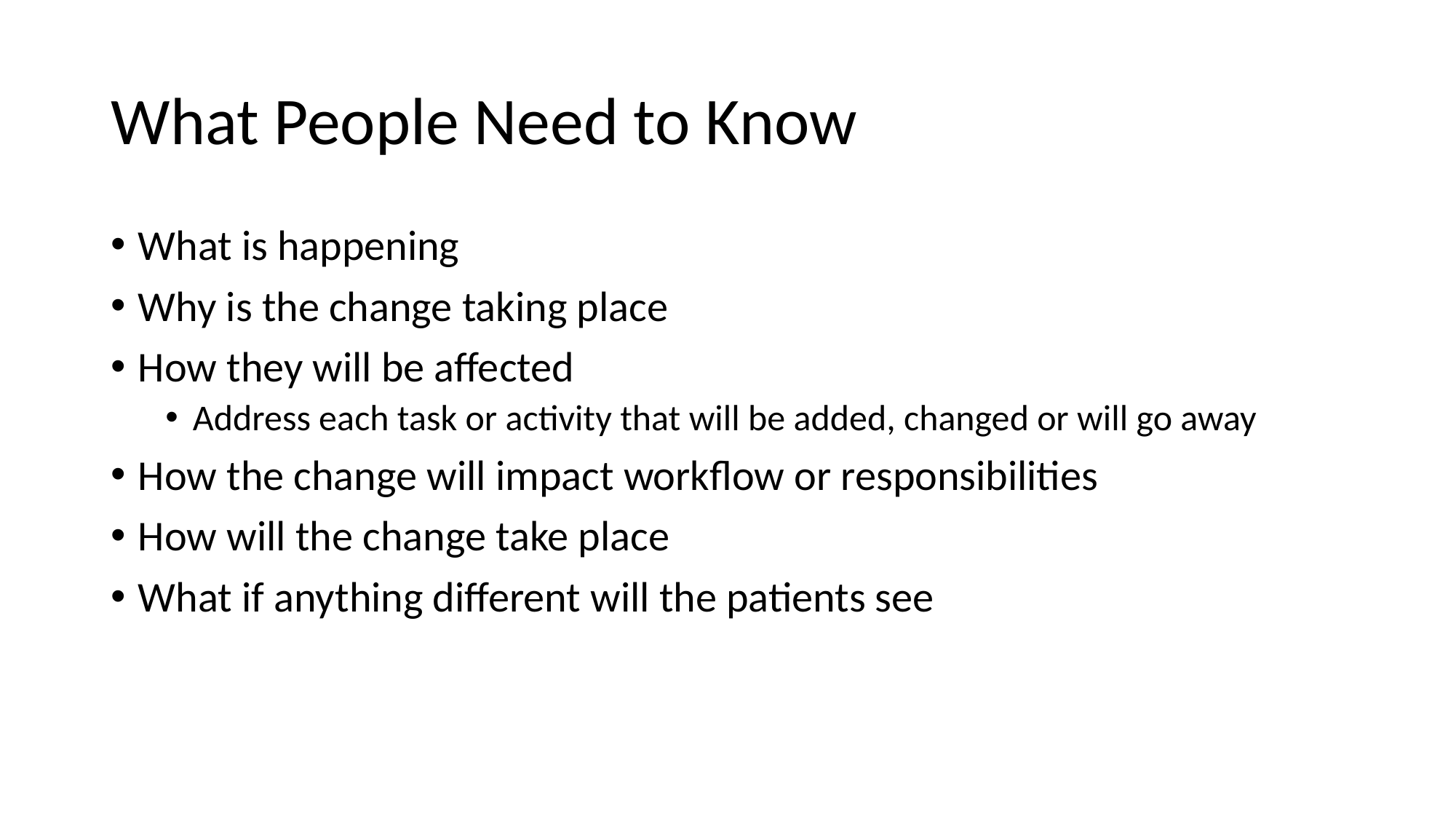

# What People Need to Know
What is happening
Why is the change taking place
How they will be affected
Address each task or activity that will be added, changed or will go away
How the change will impact workflow or responsibilities
How will the change take place
What if anything different will the patients see